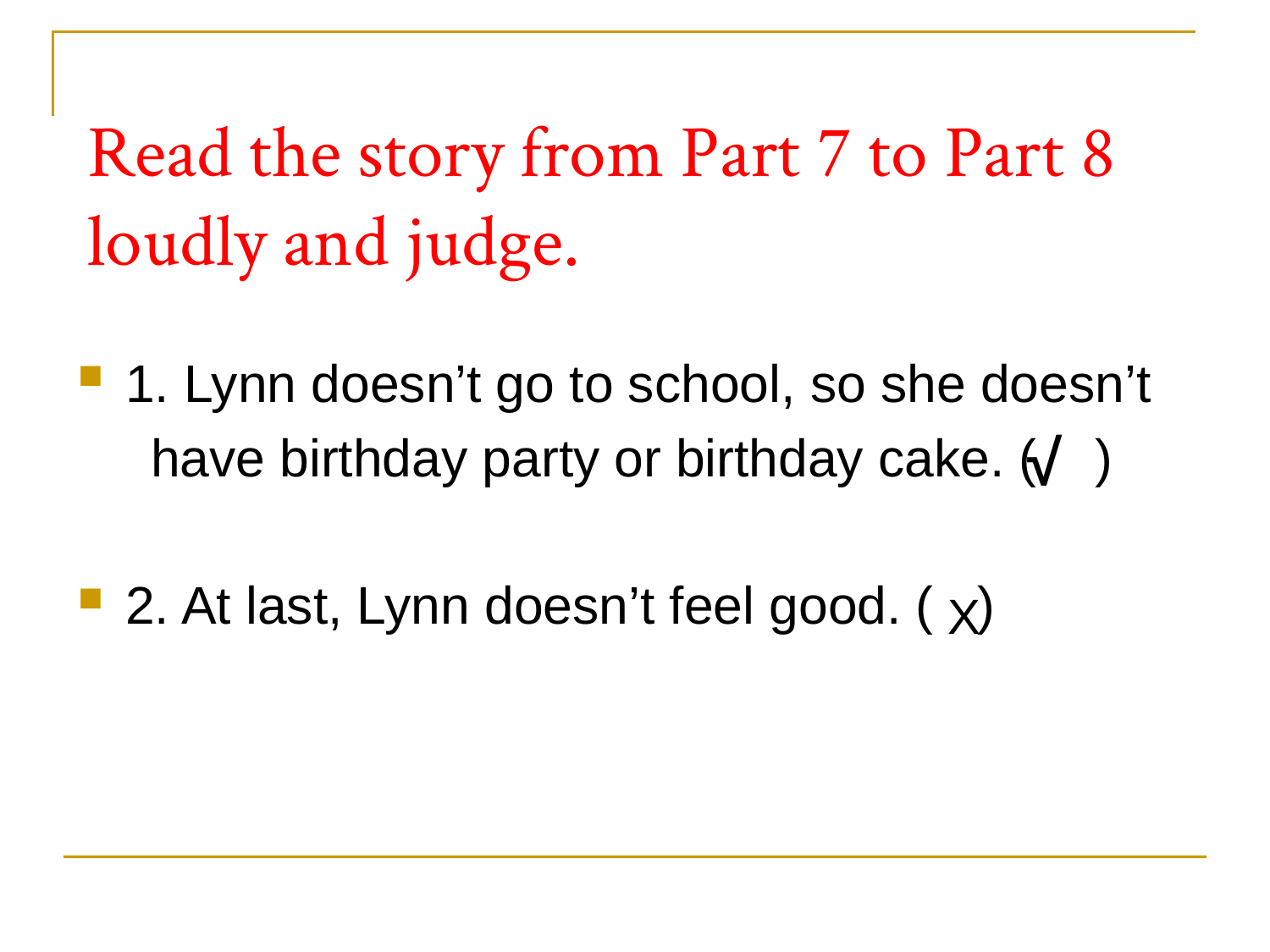

# Read the story from Part 7 to Part 8 loudly and judge.
1. Lynn doesn’t go to school, so she doesn’t
     have birthday party or birthday cake. (    )

2. At last, Lynn doesn’t feel good. (   )
√
X